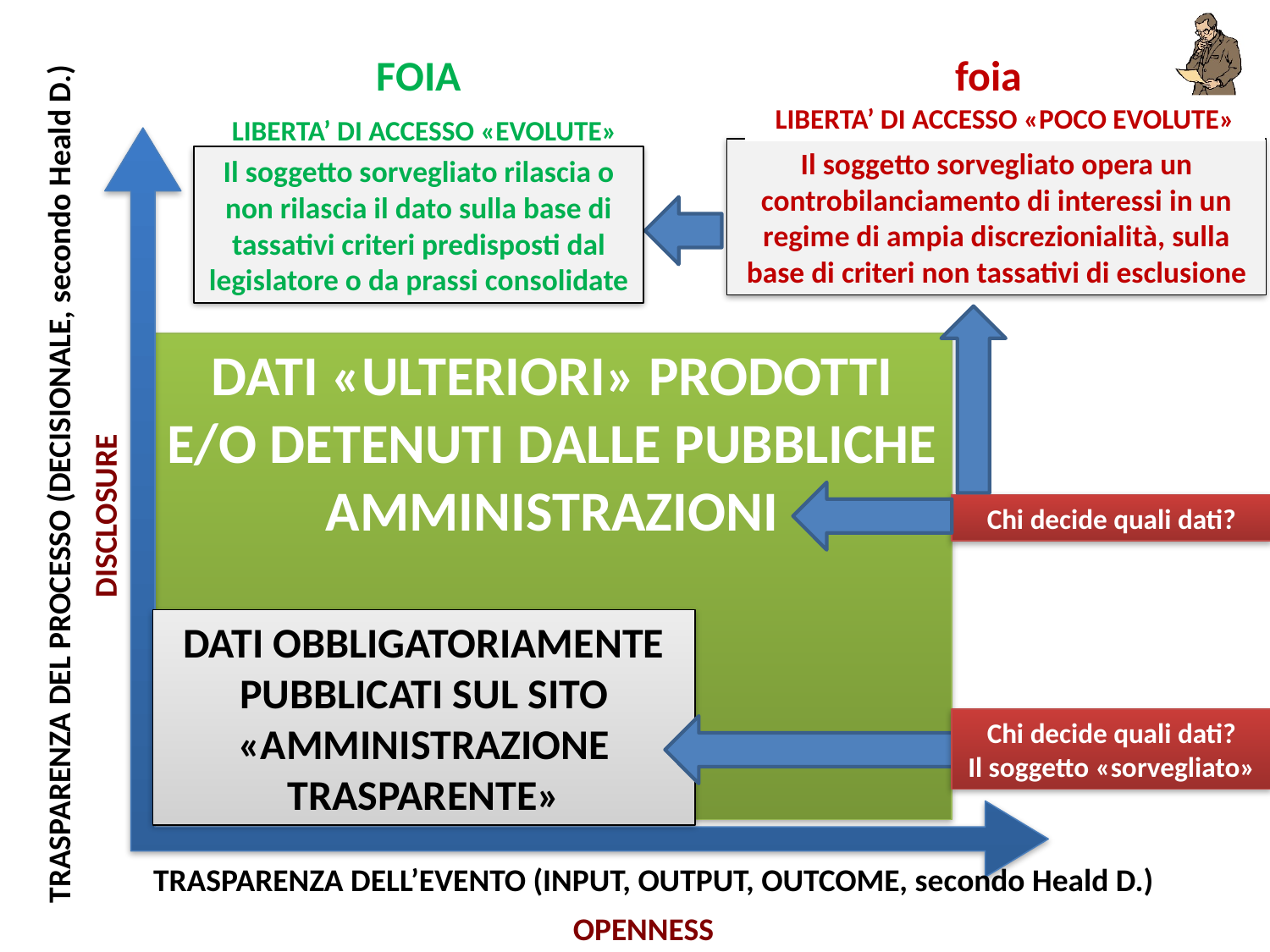

foia
FOIA
LIBERTA’ DI ACCESSO «POCO EVOLUTE»
LIBERTA’ DI ACCESSO «EVOLUTE»

Il soggetto sorvegliato opera un controbilanciamento di interessi in un regime di ampia discrezionialità, sulla base di criteri non tassativi di esclusione
Il soggetto sorvegliato rilascia o non rilascia il dato sulla base di tassativi criteri predisposti dal legislatore o da prassi consolidate

DATI «ULTERIORI» PRODOTTI E/O DETENUTI DALLE PUBBLICHE AMMINISTRAZIONI

TRASPARENZA DEL PROCESSO (DECISIONALE, secondo Heald D.)

DISCLOSURE
Chi decide quali dati?
DATI OBBLIGATORIAMENTE PUBBLICATI SUL SITO «AMMINISTRAZIONE TRASPARENTE»
Chi decide quali dati?
Il soggetto «sorvegliato»

TRASPARENZA DELL’EVENTO (INPUT, OUTPUT, OUTCOME, secondo Heald D.)
OPENNESS